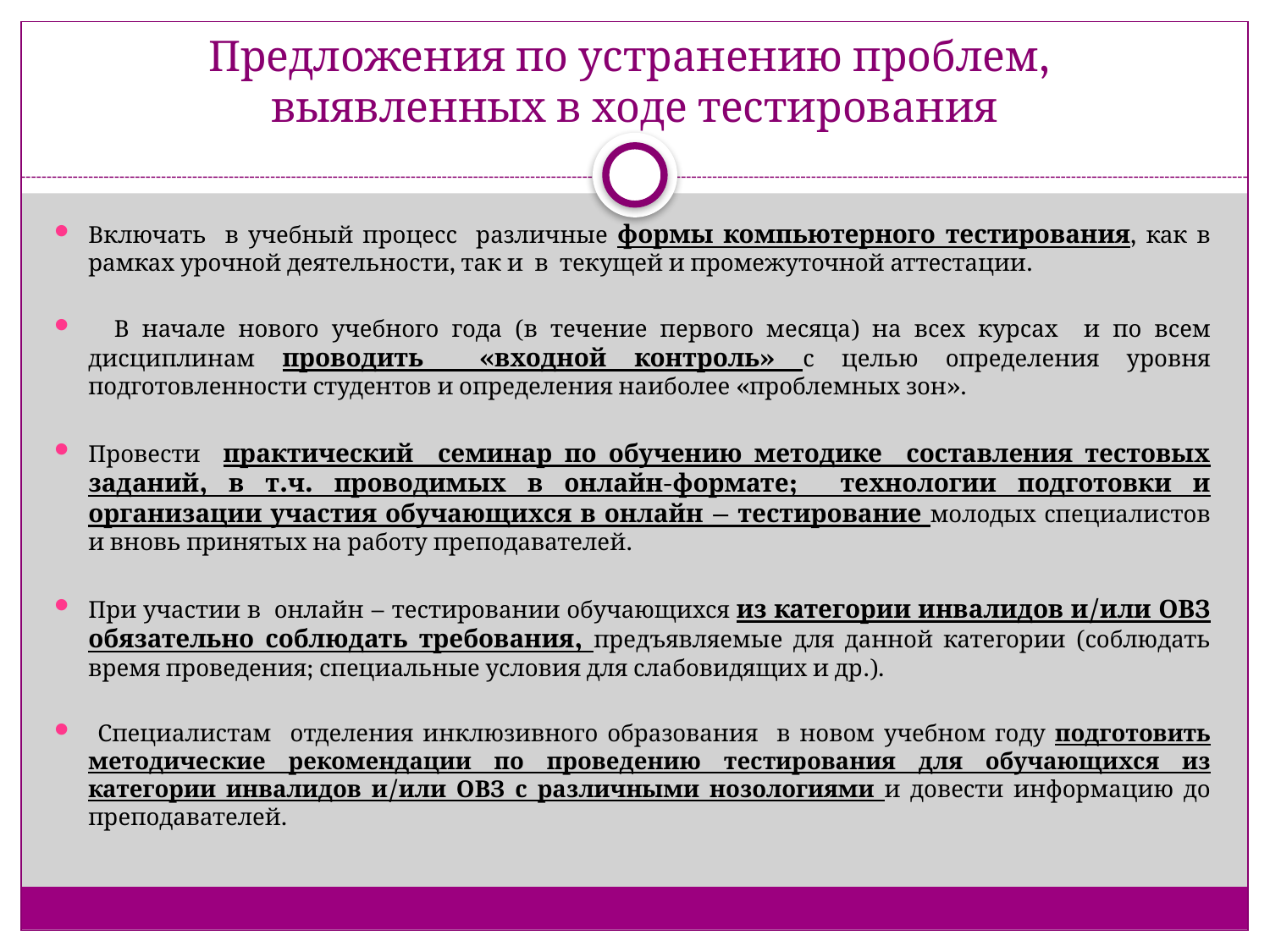

# Предложения по устранению проблем, выявленных в ходе тестирования
Включать  в учебный процесс  различные формы компьютерного тестирования, как в рамках урочной деятельности, так и  в  текущей и промежуточной аттестации.

  В начале нового учебного года (в течение первого месяца) на всех курсах  и по всем дисциплинам проводить  «входной контроль» с целью определения уровня подготовленности студентов и определения наиболее «проблемных зон».

Провести  практический  семинар по обучению методике  составления тестовых заданий, в т.ч. проводимых в онлайн-формате;  технологии подготовки и организации участия обучающихся в онлайн – тестирование молодых специалистов и вновь принятых на работу преподавателей.

При участии в  онлайн – тестировании обучающихся из категории инвалидов и/или ОВЗ обязательно соблюдать требования, предъявляемые для данной категории (соблюдать время проведения; специальные условия для слабовидящих и др.).

 Специалистам  отделения инклюзивного образования  в новом учебном году подготовить методические рекомендации по проведению тестирования для обучающихся из категории инвалидов и/или ОВЗ с различными нозологиями и довести информацию до преподавателей.